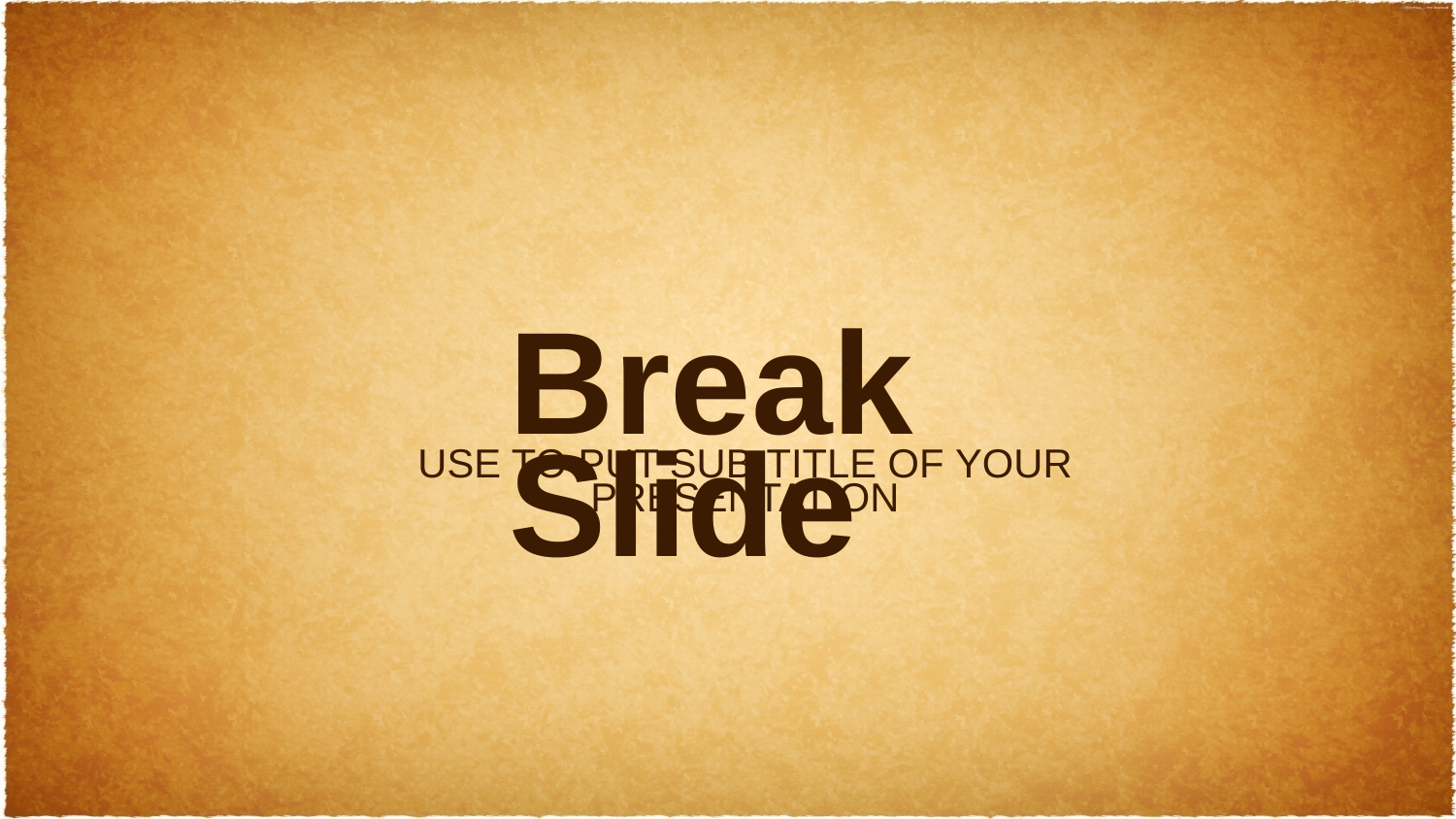

Break Slide
USE TO PUT SUB-TITLE OF YOUR PRESENTATION